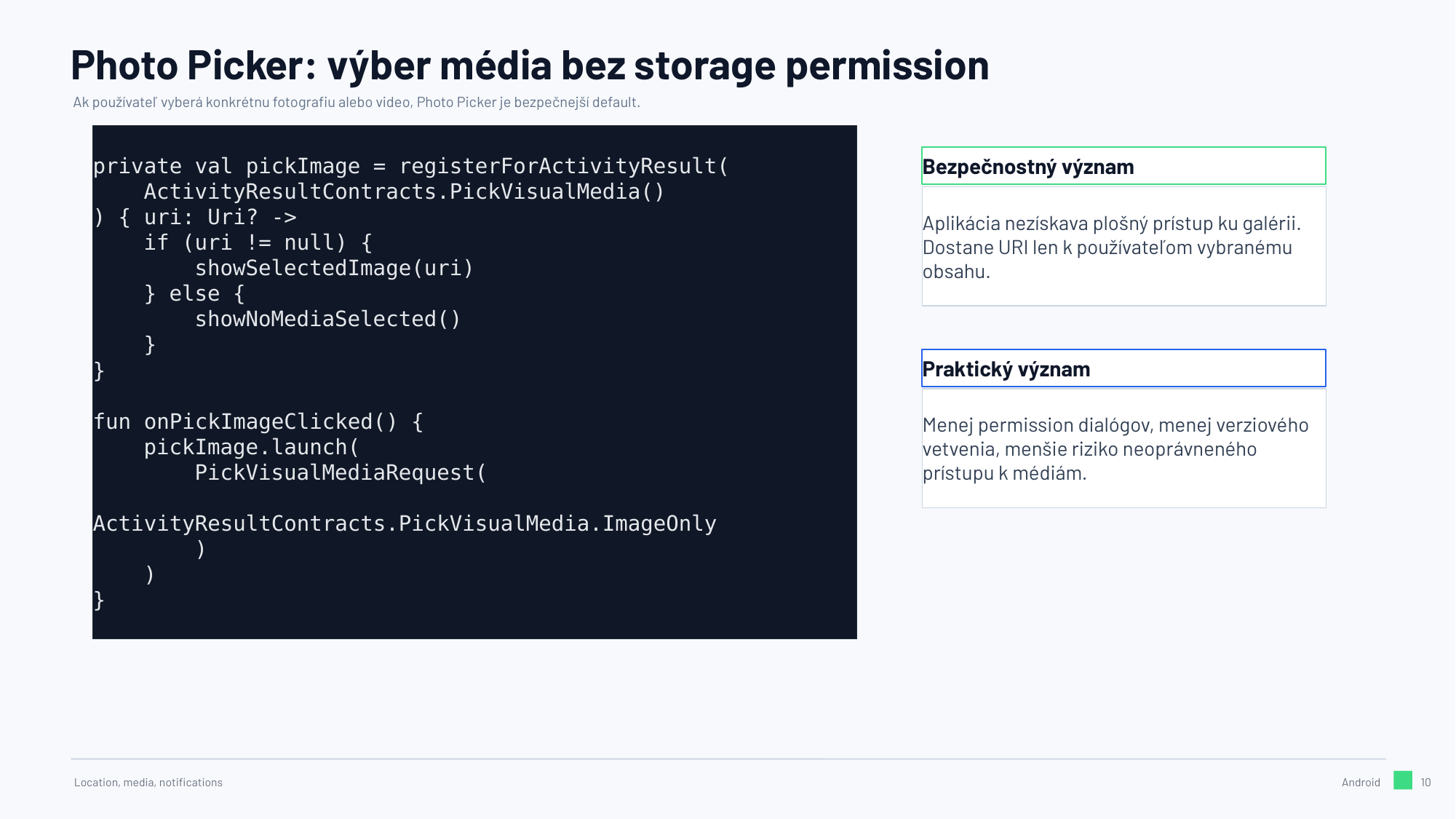

Photo Picker: výber média bez storage permission
Ak používateľ vyberá konkrétnu fotografiu alebo video, Photo Picker je bezpečnejší default.
private val pickImage = registerForActivityResult(
    ActivityResultContracts.PickVisualMedia()
) { uri: Uri? ->
    if (uri != null) {
        showSelectedImage(uri)
    } else {
        showNoMediaSelected()
    }
}

fun onPickImageClicked() {
    pickImage.launch(
        PickVisualMediaRequest(
            ActivityResultContracts.PickVisualMedia.ImageOnly
        )
    )
}
Bezpečnostný význam
Aplikácia nezískava plošný prístup ku galérii. Dostane URI len k používateľom vybranému obsahu.
Praktický význam
Menej permission dialógov, menej verziového vetvenia, menšie riziko neoprávneného prístupu k médiám.
10